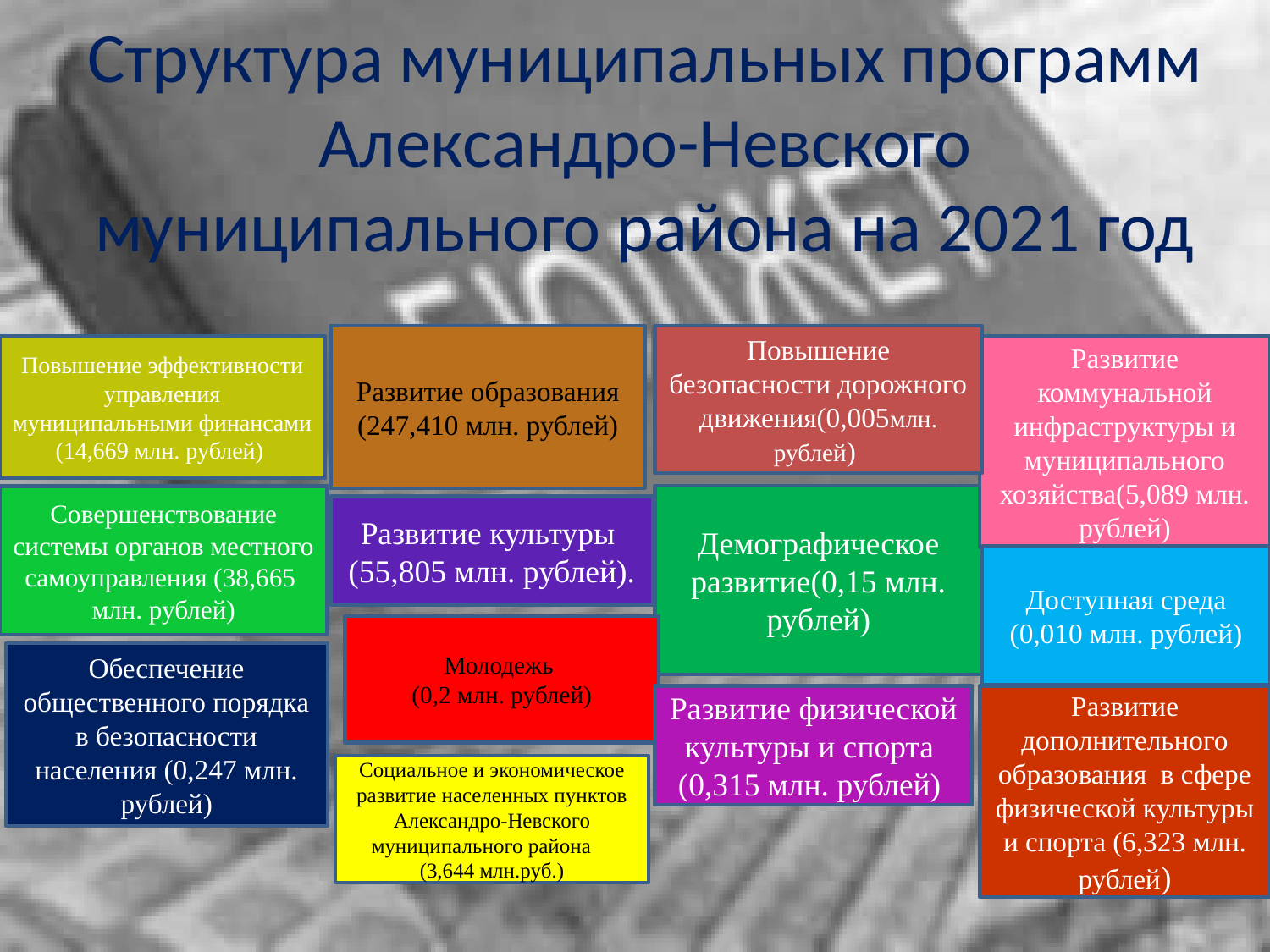

# Структура муниципальных программ Александро-Невского муниципального района на 2021 год
Развитие образования (247,410 млн. рублей)
Повышение безопасности дорожного движения(0,005млн. рублей)
Повышение эффективности управления муниципальными финансами (14,669 млн. рублей)
Развитие коммунальной инфраструктуры и муниципального хозяйства(5,089 млн. рублей)
Демографическое развитие(0,15 млн. рублей)
Совершенствование системы органов местного самоуправления (38,665  млн. рублей)
Развитие культуры
(55,805 млн. рублей).
Доступная среда (0,010 млн. рублей)
Молодежь
(0,2 млн. рублей)
Обеспечение общественного порядка в безопасности населения (0,247 млн. рублей)
Развитие физической культуры и спорта
(0,315 млн. рублей)
Развитие дополнительного образования  в сфере физической культуры и спорта (6,323 млн. рублей)
Социальное и экономическое развитие населенных пунктов Александро-Невского муниципального района     (3,644 млн.руб.)